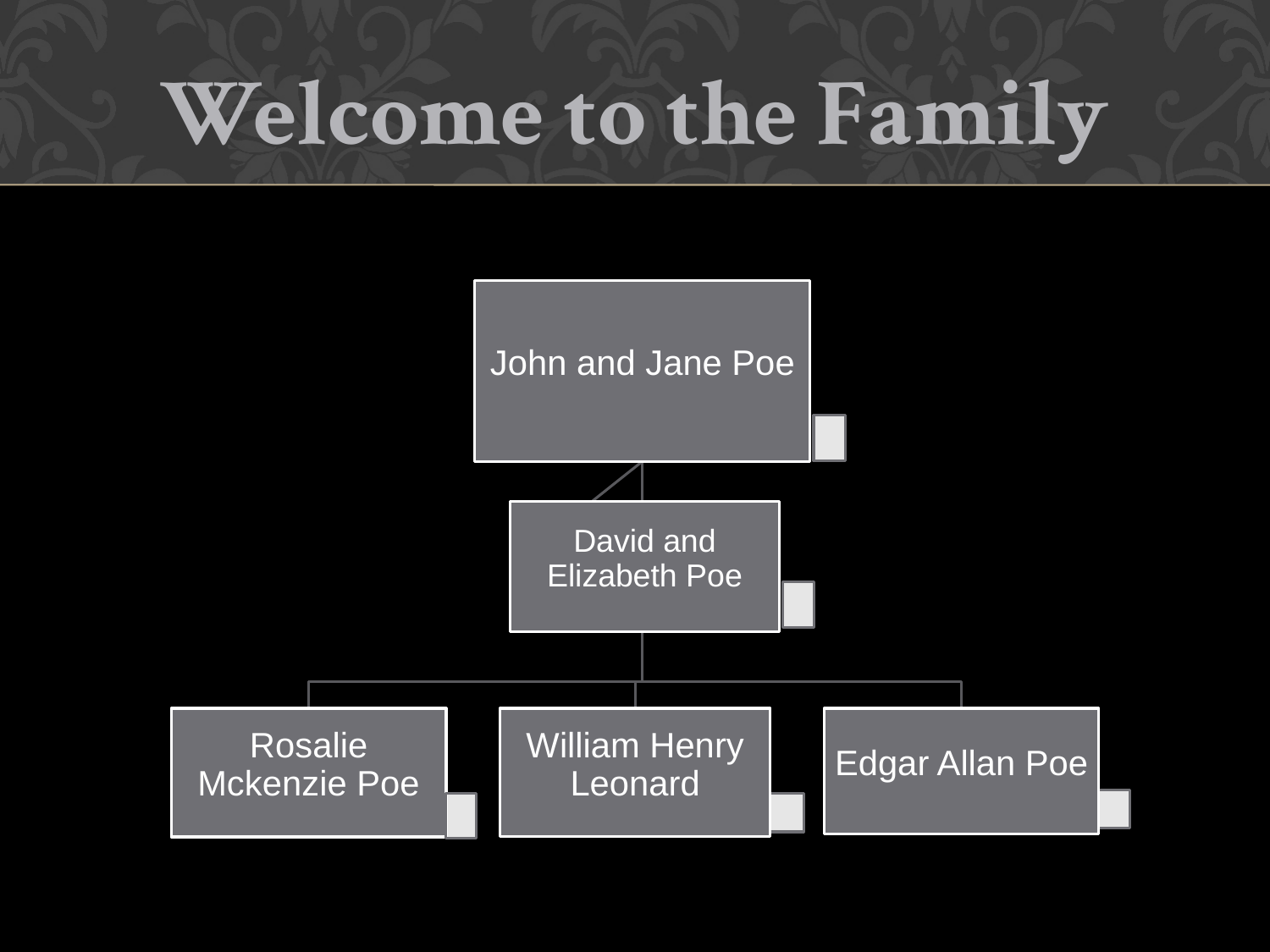

Welcome to the Family
John and Jane Poe

Rosalie Mckenzie Poe

William Henry Leonard

Edgar Allan Poe

David and Elizabeth Poe